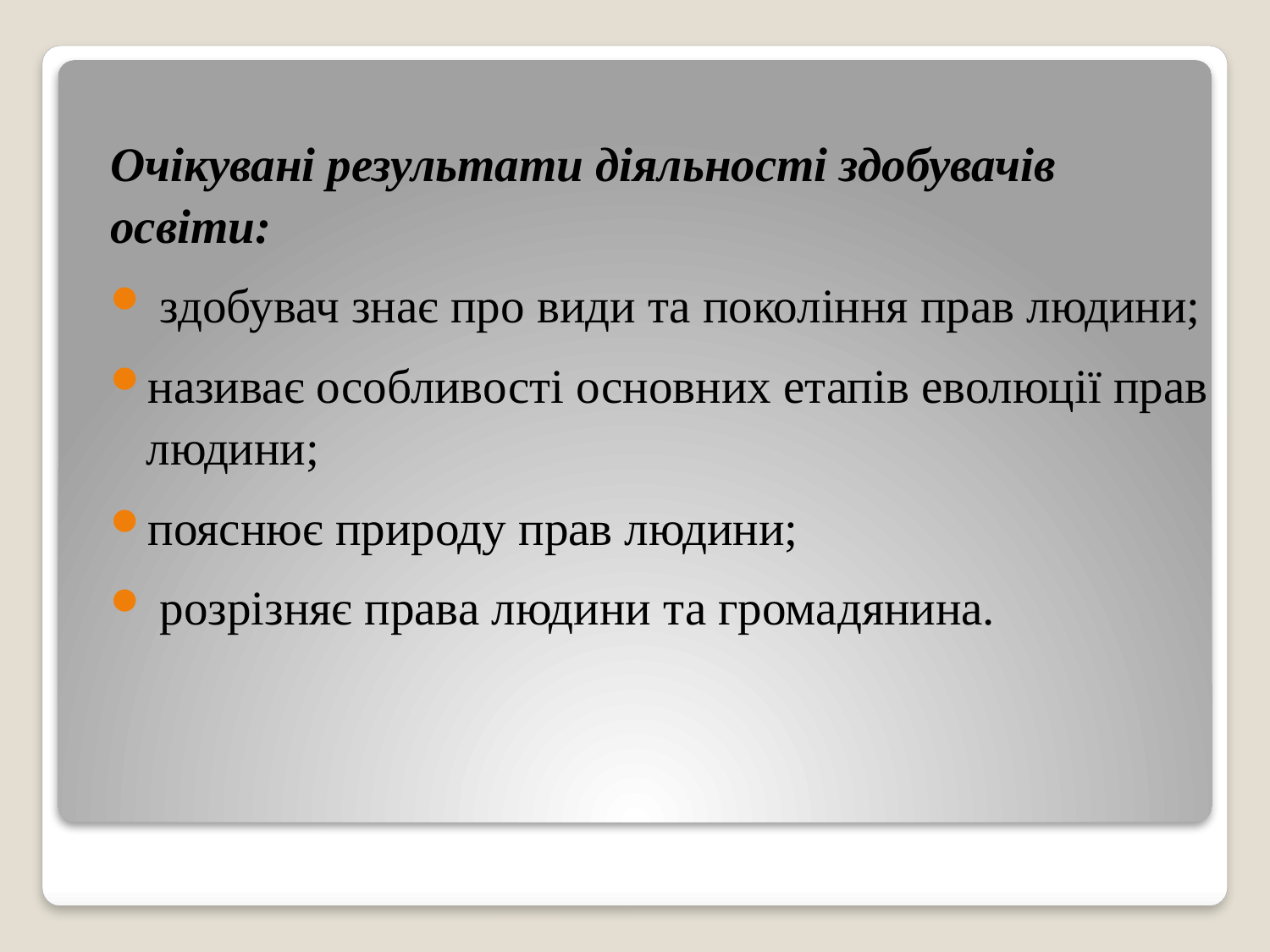

Очікувані результати діяльності здобувачів освіти:
 здобувач знає про види та покоління прав людини;
називає особливості основних етапів еволюції прав людини;
пояснює природу прав людини;
 розрізняє права людини та громадянина.